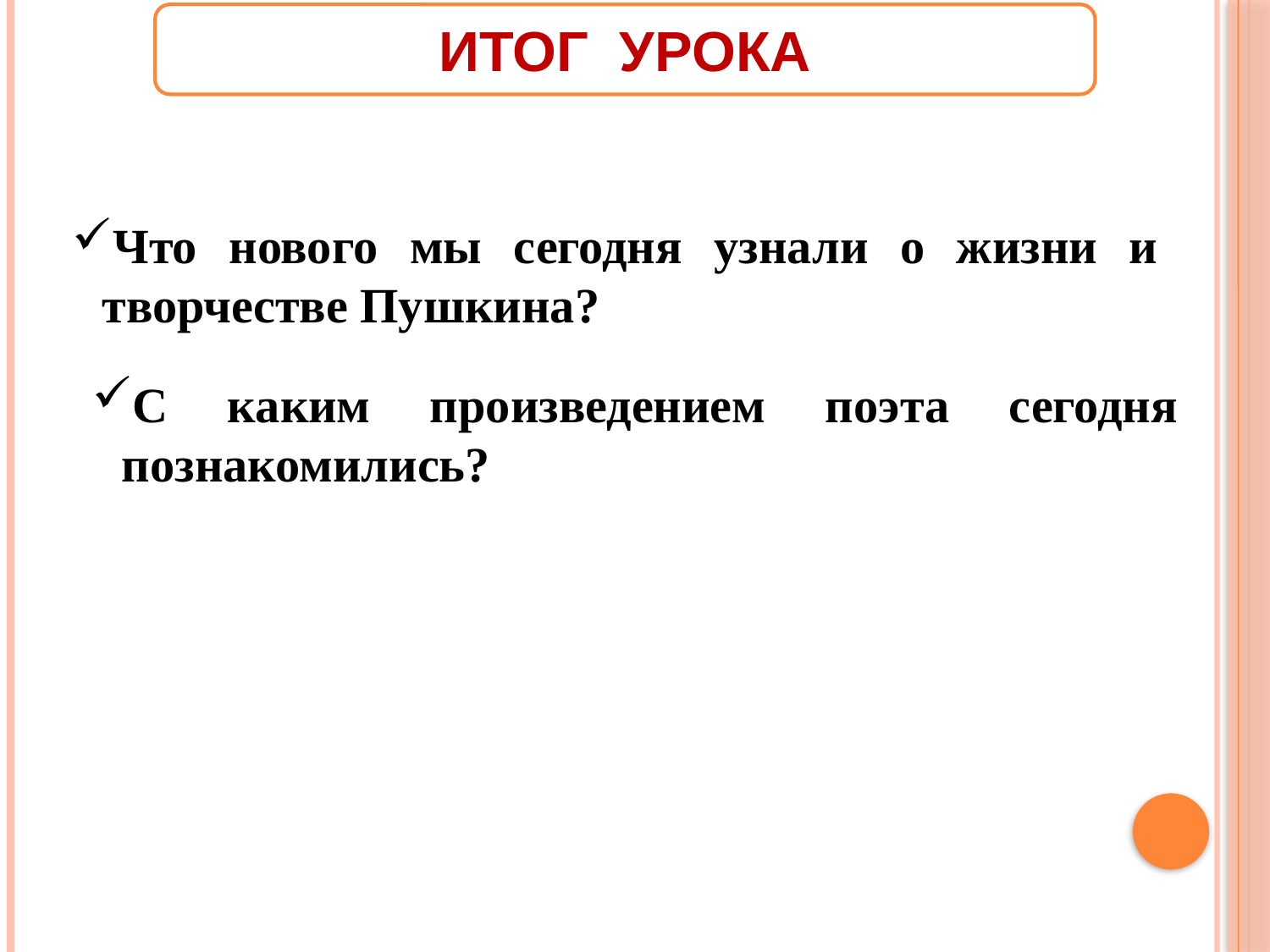

ИТОГ  УРОКА
Что нового мы сегодня узнали о жизни и творчестве Пушкина?
С каким произведением поэта сегодня познакомились?